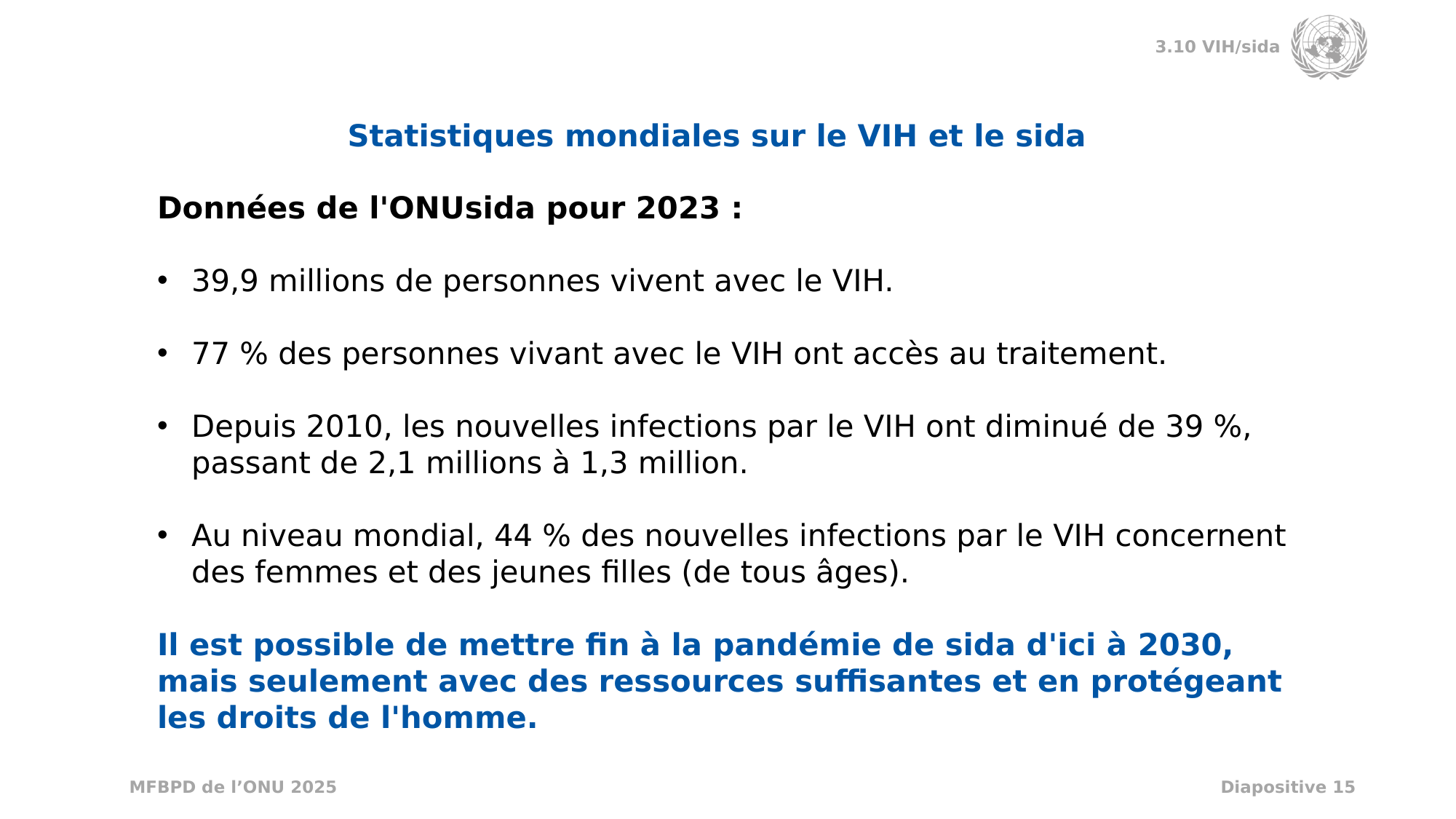

Statistiques mondiales sur le VIH et le sida
Données de l'ONUsida pour 2023 :

39,9 millions de personnes vivent avec le VIH.

77 % des personnes vivant avec le VIH ont accès au traitement.

Depuis 2010, les nouvelles infections par le VIH ont diminué de 39 %, passant de 2,1 millions à 1,3 million.

Au niveau mondial, 44 % des nouvelles infections par le VIH concernent des femmes et des jeunes filles (de tous âges).

Il est possible de mettre fin à la pandémie de sida d'ici à 2030, mais seulement avec des ressources suffisantes et en protégeant les droits de l'homme.